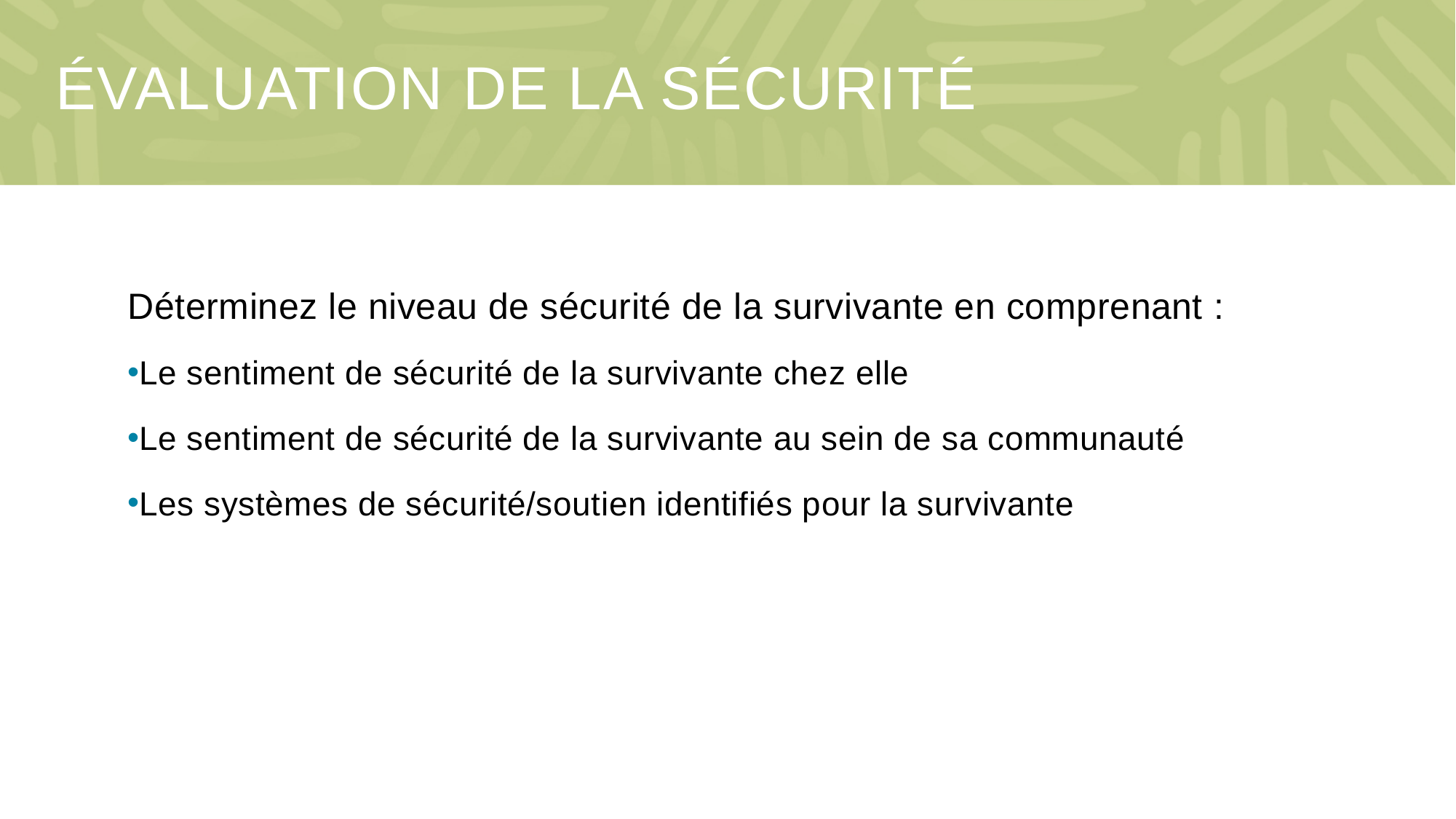

# Évaluation de la sécurité
Déterminez le niveau de sécurité de la survivante en comprenant :
Le sentiment de sécurité de la survivante chez elle
Le sentiment de sécurité de la survivante au sein de sa communauté
Les systèmes de sécurité/soutien identifiés pour la survivante